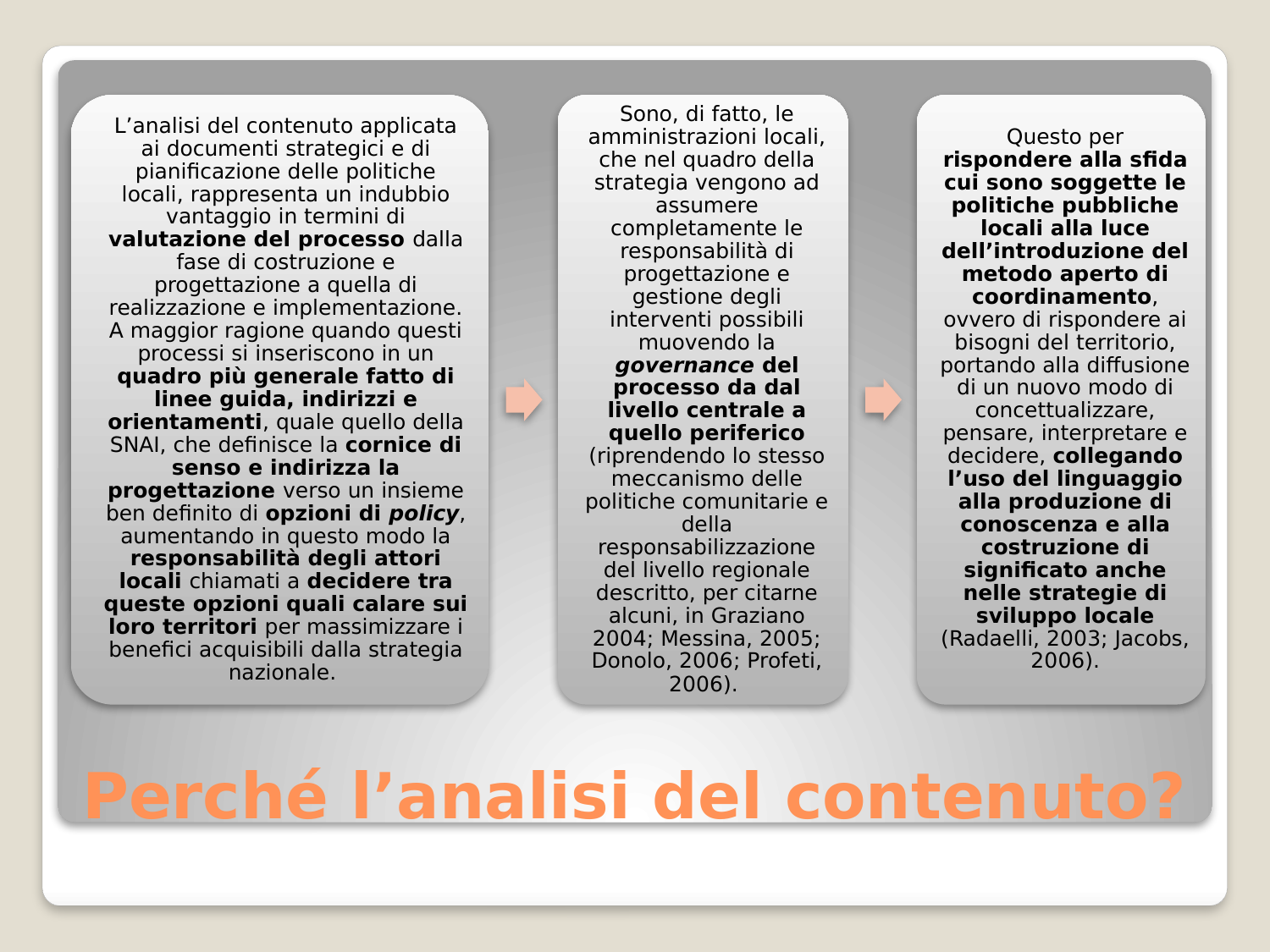

L’analisi del contenuto applicata ai documenti strategici e di pianificazione delle politiche locali, rappresenta un indubbio vantaggio in termini di valutazione del processo dalla fase di costruzione e progettazione a quella di realizzazione e implementazione. A maggior ragione quando questi processi si inseriscono in un quadro più generale fatto di linee guida, indirizzi e orientamenti, quale quello della SNAI, che definisce la cornice di senso e indirizza la progettazione verso un insieme ben definito di opzioni di policy, aumentando in questo modo la responsabilità degli attori locali chiamati a decidere tra queste opzioni quali calare sui loro territori per massimizzare i benefici acquisibili dalla strategia nazionale.

Sono, di fatto, le amministrazioni locali, che nel quadro della strategia vengono ad assumere completamente le responsabilità di progettazione e gestione degli interventi possibili muovendo la governance del processo da dal livello centrale a quello periferico (riprendendo lo stesso meccanismo delle politiche comunitarie e della responsabilizzazione del livello regionale descritto, per citarne alcuni, in Graziano 2004; Messina, 2005; Donolo, 2006; Profeti, 2006).

Questo per rispondere alla sfida cui sono soggette le politiche pubbliche locali alla luce dell’introduzione del metodo aperto di coordinamento, ovvero di rispondere ai bisogni del territorio, portando alla diffusione di un nuovo modo di concettualizzare, pensare, interpretare e decidere, collegando l’uso del linguaggio alla produzione di conoscenza e alla costruzione di significato anche nelle strategie di sviluppo locale (Radaelli, 2003; Jacobs, 2006).
# Perché l’analisi del contenuto?